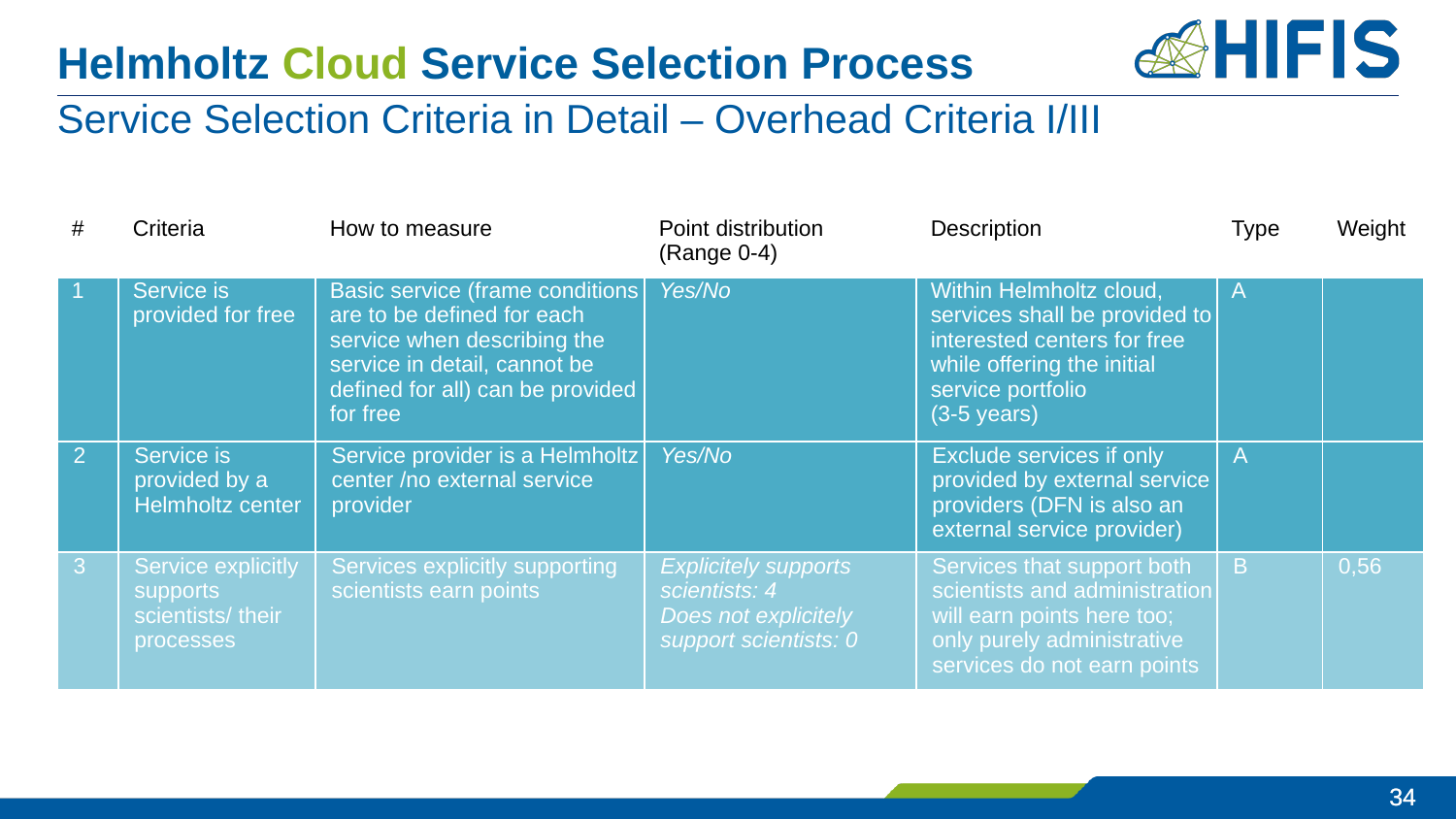

# Helmholtz Cloud Service Selection Process
Service Selection Criteria in Detail – Overhead Criteria I/III
| # | Criteria | How to measure | Point distribution (Range 0-4) | Description | Type | Weight |
| --- | --- | --- | --- | --- | --- | --- |
| 1 | Service is provided for free | Basic service (frame conditions are to be defined for each service when describing the service in detail, cannot be defined for all) can be provided for free | Yes/No | Within Helmholtz cloud, services shall be provided to interested centers for free while offering the initial service portfolio (3-5 years) | A |  |
| 2 | Service is provided by a Helmholtz center | Service provider is a Helmholtz center /no external service provider | Yes/No | Exclude services if only provided by external service providers (DFN is also an external service provider) | A |  |
| 3 | Service explicitly supports scientists/ their processes | Services explicitly supporting scientists earn points | Explicitely supports scientists: 4 Does not explicitely support scientists: 0 | Services that support both scientists and administration will earn points here too; only purely administrative services do not earn points | B | 0,56 |
34